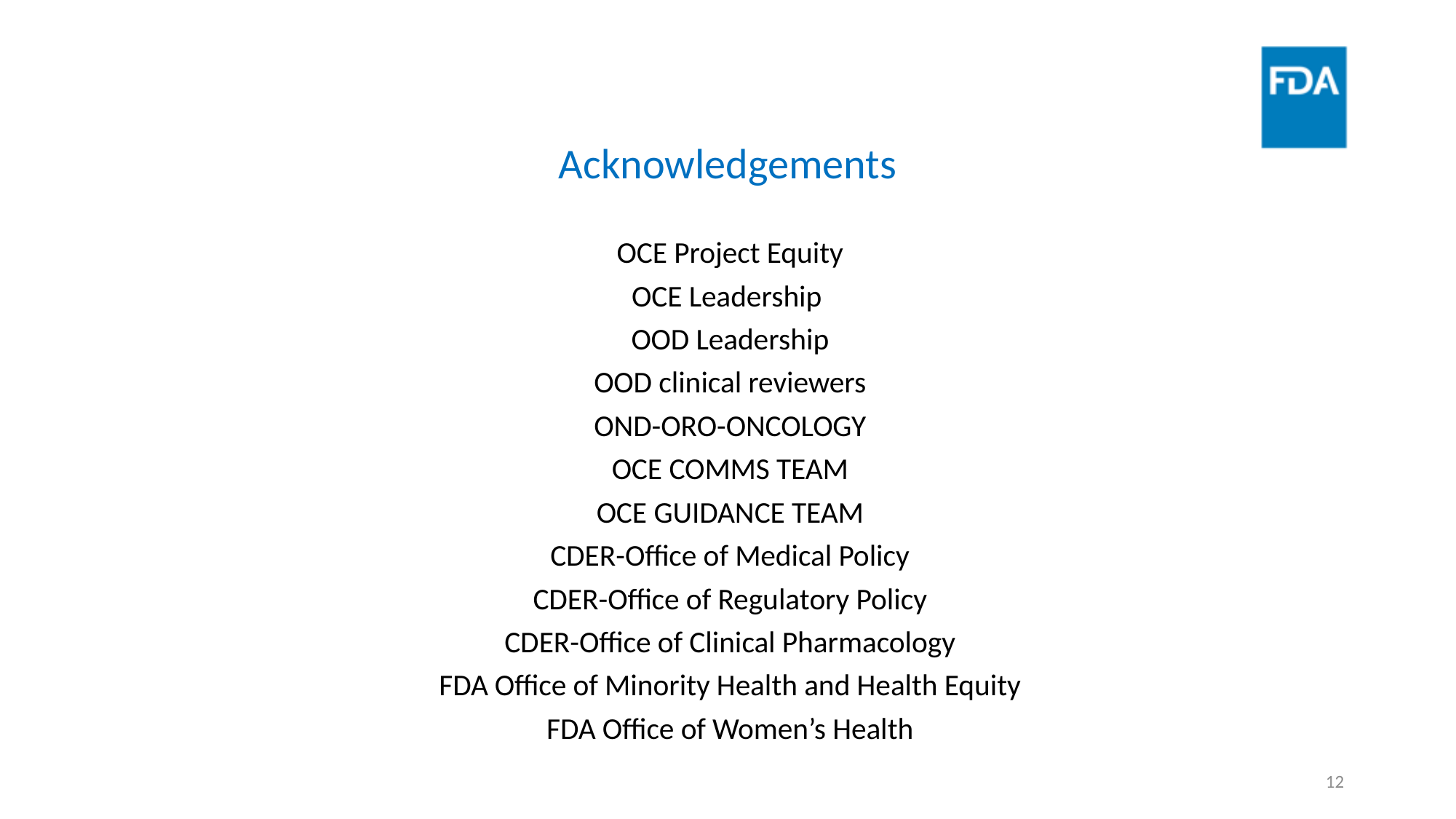

# Acknowledgements
OCE Project Equity
OCE Leadership
OOD Leadership
OOD clinical reviewers
OND-ORO-ONCOLOGY
OCE COMMS TEAM
OCE GUIDANCE TEAM
CDER-Office of Medical Policy
CDER-Office of Regulatory Policy
CDER-Office of Clinical Pharmacology
FDA Office of Minority Health and Health Equity
FDA Office of Women’s Health
12